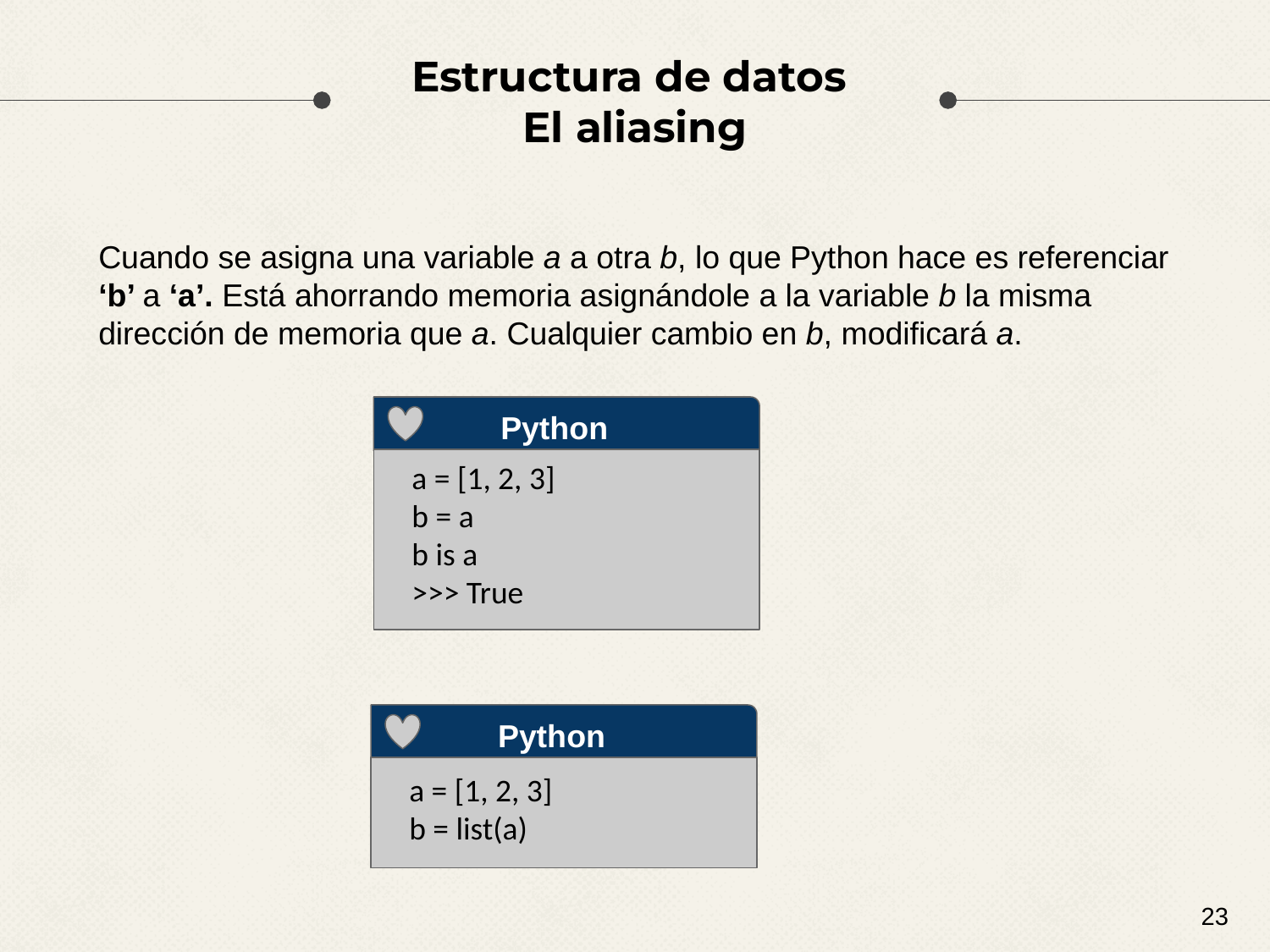

# Estructura de datos
El aliasing
Cuando se asigna una variable a a otra b, lo que Python hace es referenciar ‘b’ a ‘a’. Está ahorrando memoria asignándole a la variable b la misma dirección de memoria que a. Cualquier cambio en b, modificará a.

Python

a = [1, 2, 3]
b = a
b is a
>>> True

Python

a = [1, 2, 3]
b = list(a)
23